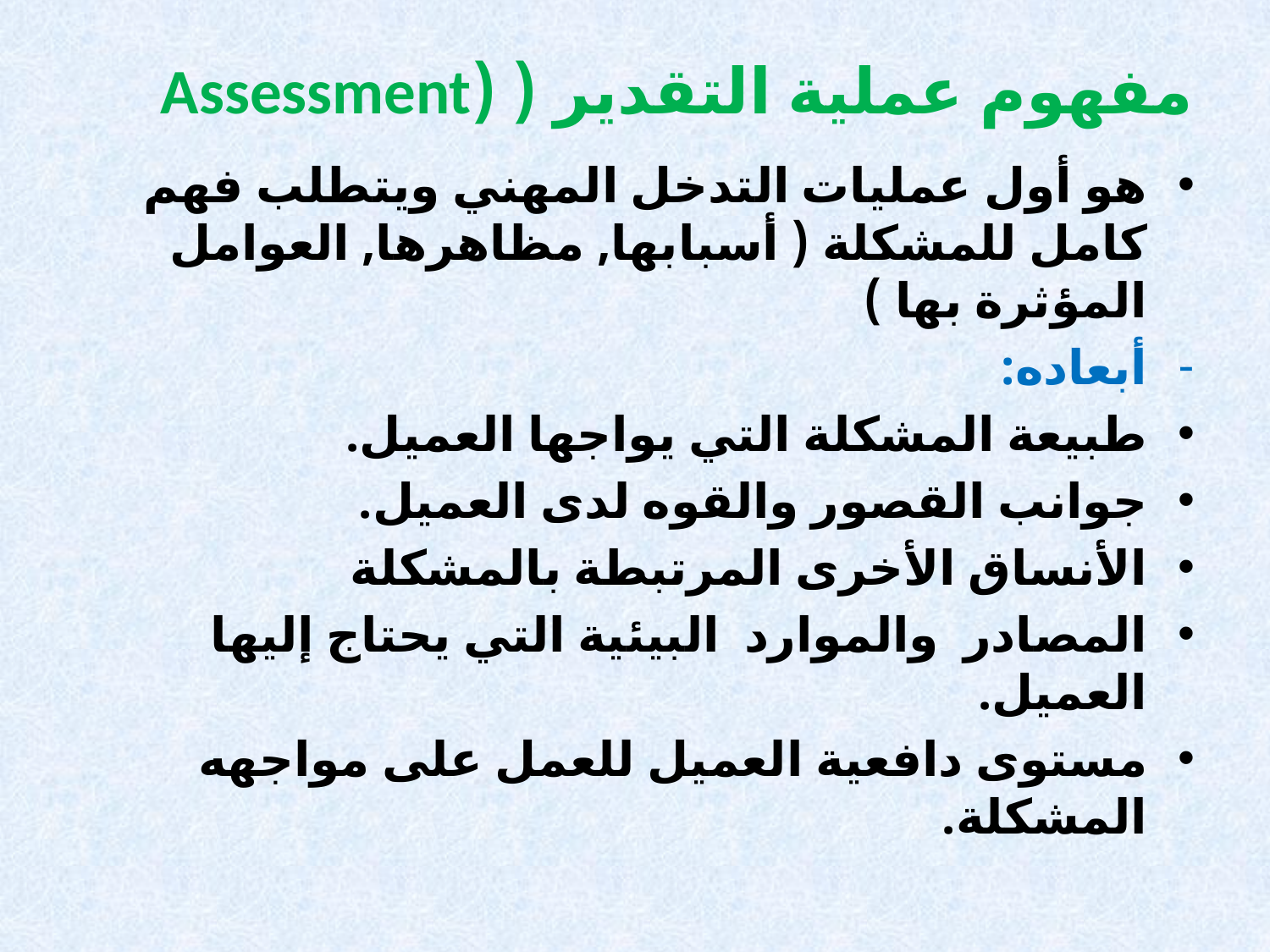

# مفهوم عملية التقدير ( (Assessment
هو أول عمليات التدخل المهني ويتطلب فهم كامل للمشكلة ( أسبابها, مظاهرها, العوامل المؤثرة بها )
أبعاده:
طبيعة المشكلة التي يواجها العميل.
جوانب القصور والقوه لدى العميل.
الأنساق الأخرى المرتبطة بالمشكلة
المصادر  والموارد  البيئية التي يحتاج إليها العميل.
مستوى دافعية العميل للعمل على مواجهه المشكلة.